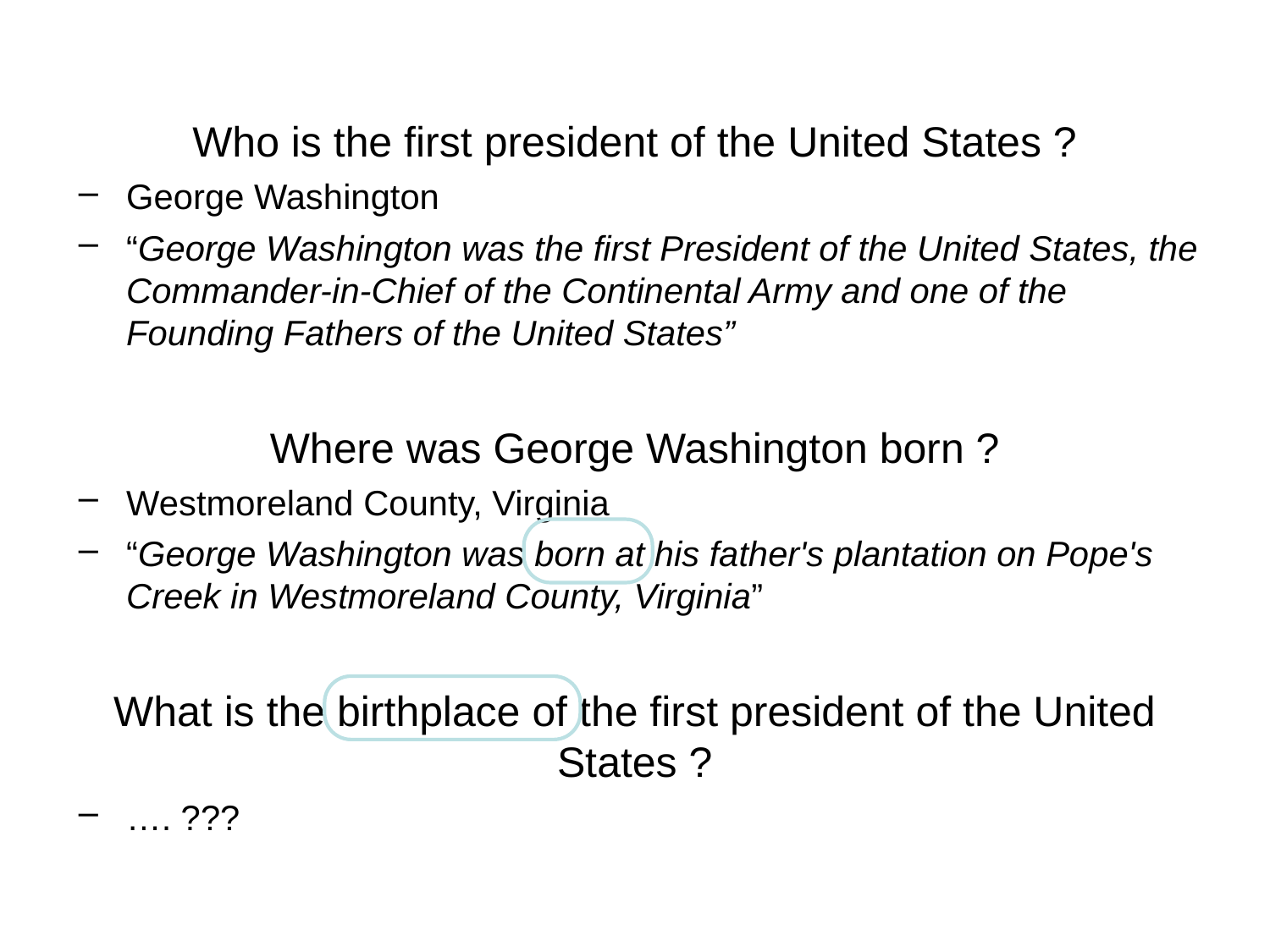

Who is the first president of the United States ?
George Washington
“George Washington was the first President of the United States, the Commander-in-Chief of the Continental Army and one of the Founding Fathers of the United States”

Where was George Washington born ?
Westmoreland County, Virginia
“George Washington was born at his father's plantation on Pope's Creek in Westmoreland County, Virginia”

What is the birthplace of the first president of the United States ?
…. ???

2